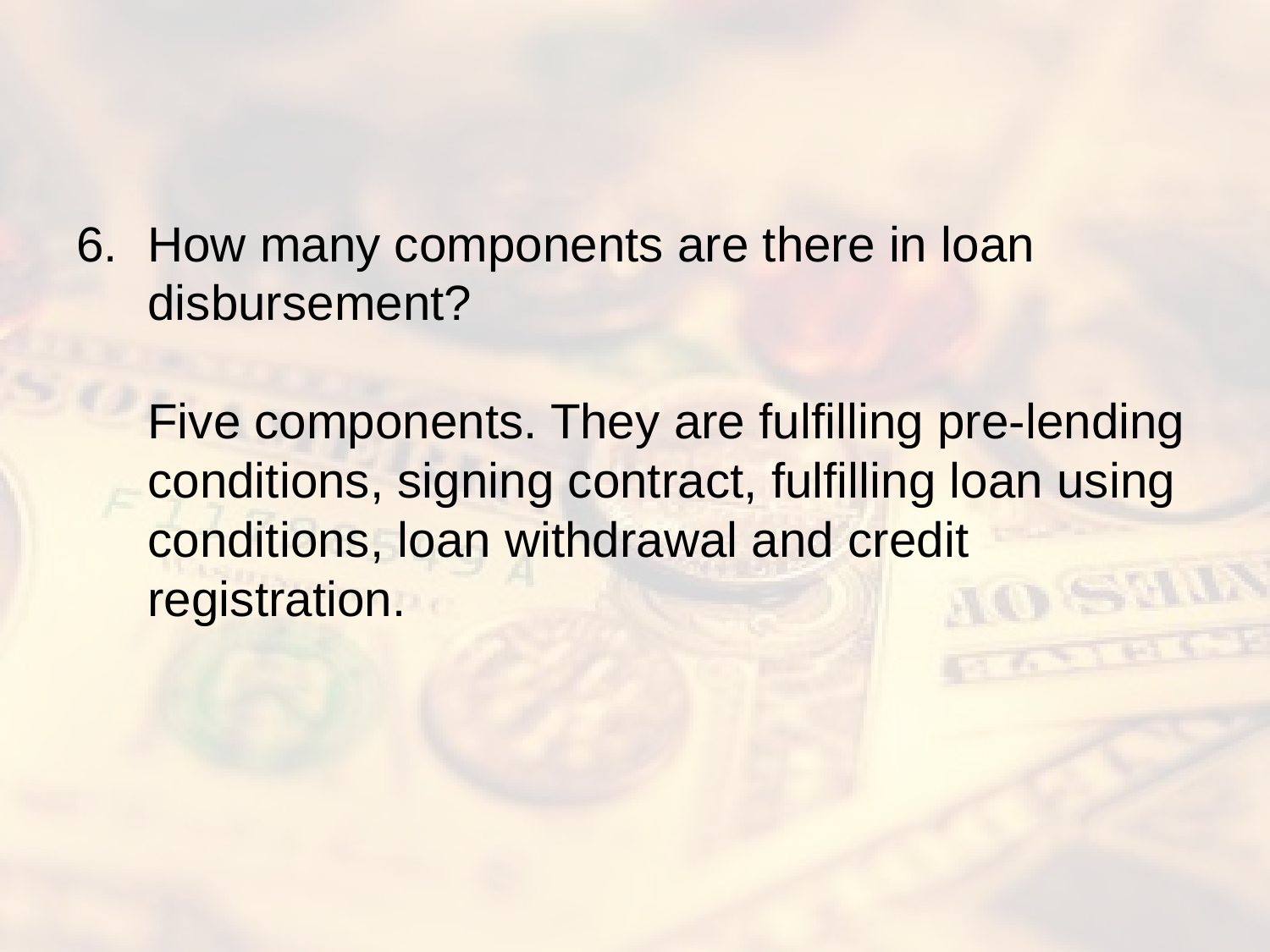

#
How many components are there in loan disbursement?
Five components. They are fulfilling pre-lending conditions, signing contract, fulfilling loan using conditions, loan withdrawal and credit registration.